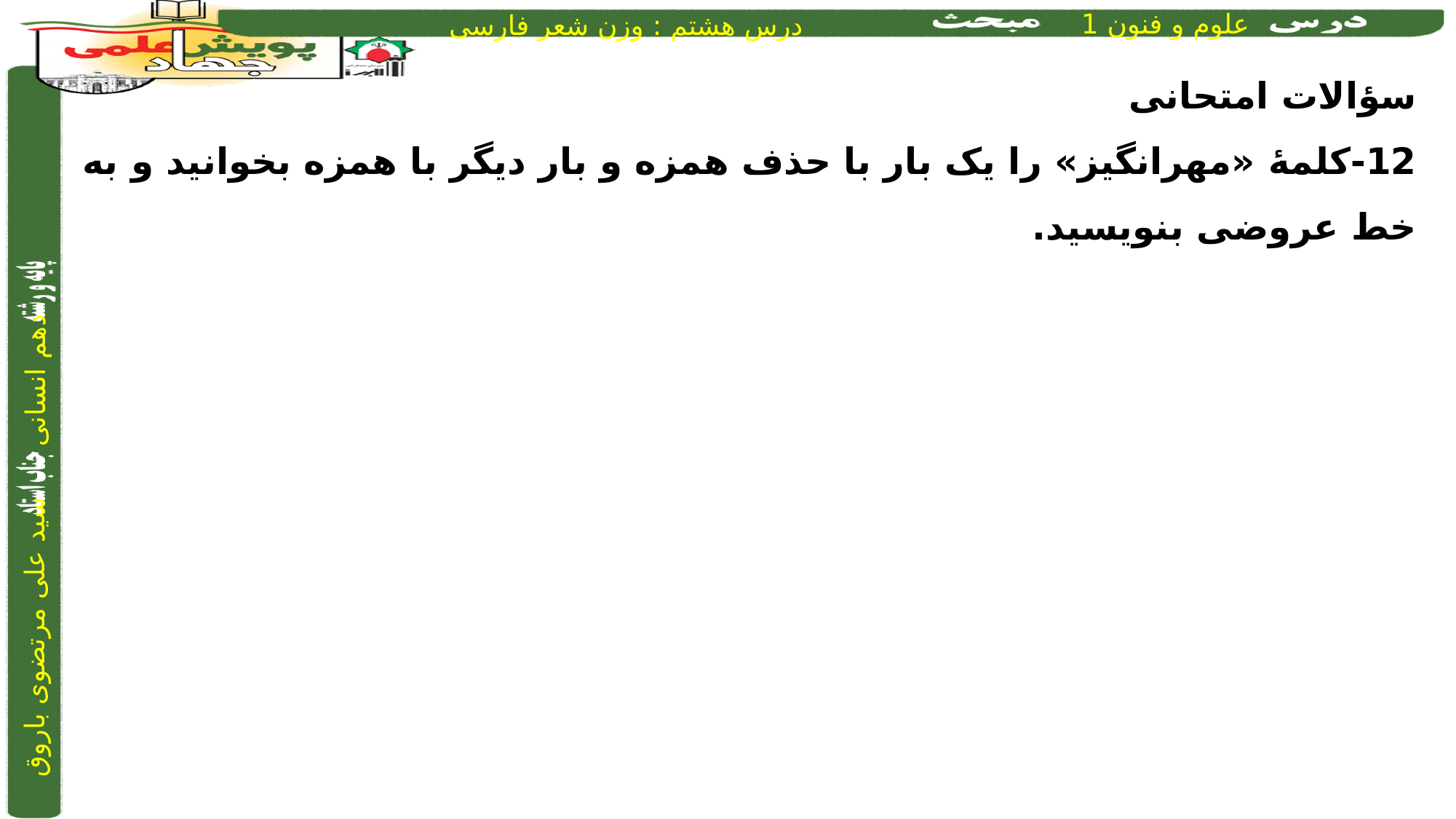

سؤالات امتحانی
12-کلمۀ «مهرانگیز» را یک بار با حذف همزه و بار دیگر با همزه بخوانید و به خط عروضی بنویسید.